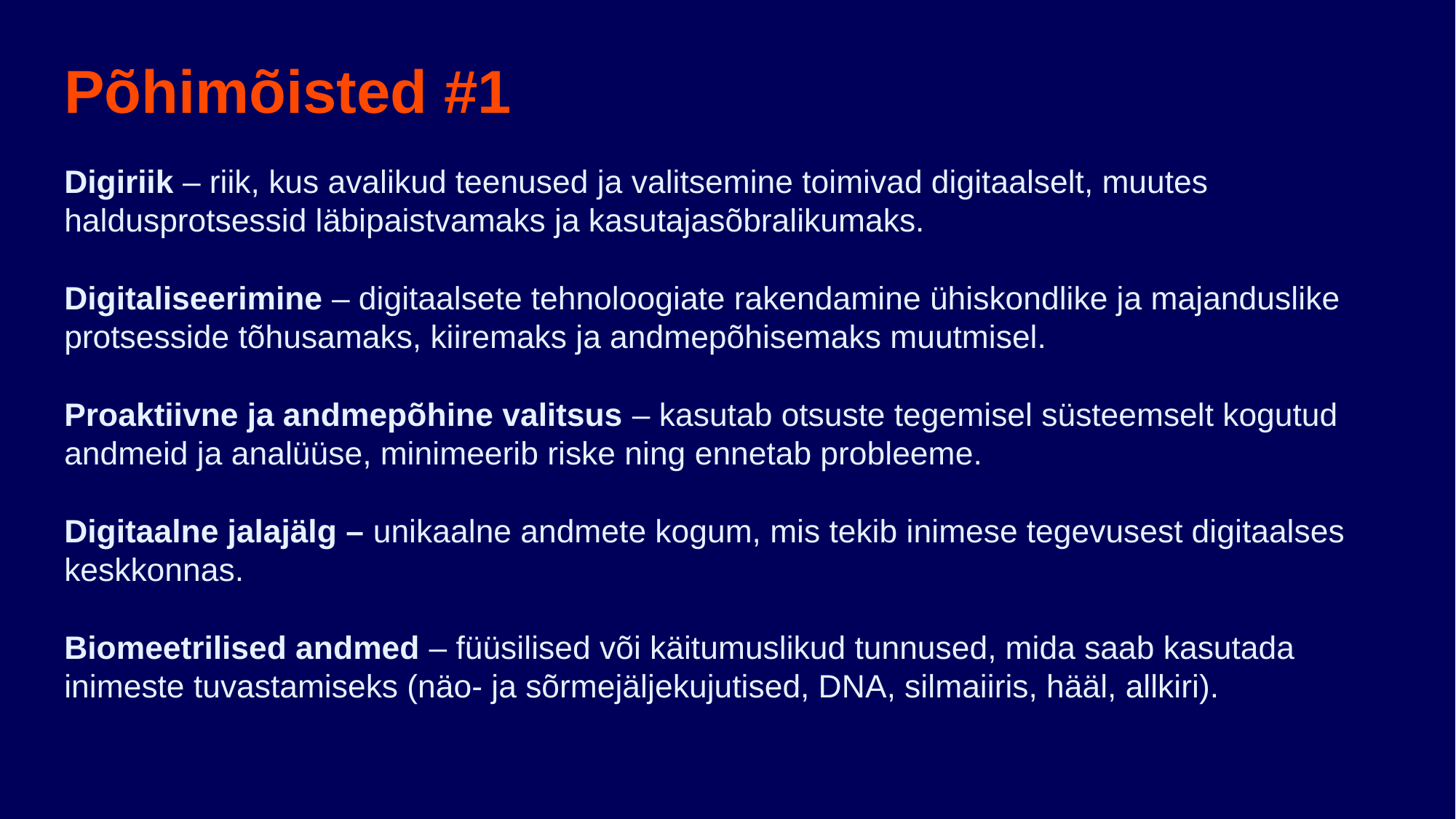

# Põhimõisted #1
Digiriik – riik, kus avalikud teenused ja valitsemine toimivad digitaalselt, muutes haldusprotsessid läbipaistvamaks ja kasutajasõbralikumaks.
Digitaliseerimine – digitaalsete tehnoloogiate rakendamine ühiskondlike ja majanduslike protsesside tõhusamaks, kiiremaks ja andmepõhisemaks muutmisel.
Proaktiivne ja andmepõhine valitsus – kasutab otsuste tegemisel süsteemselt kogutud andmeid ja analüüse, minimeerib riske ning ennetab probleeme.
Digitaalne jalajälg – unikaalne andmete kogum, mis tekib inimese tegevusest digitaalses keskkonnas.
Biomeetrilised andmed – füüsilised või käitumuslikud tunnused, mida saab kasutada inimeste tuvastamiseks (näo- ja sõrmejäljekujutised, DNA, silmaiiris, hääl, allkiri).